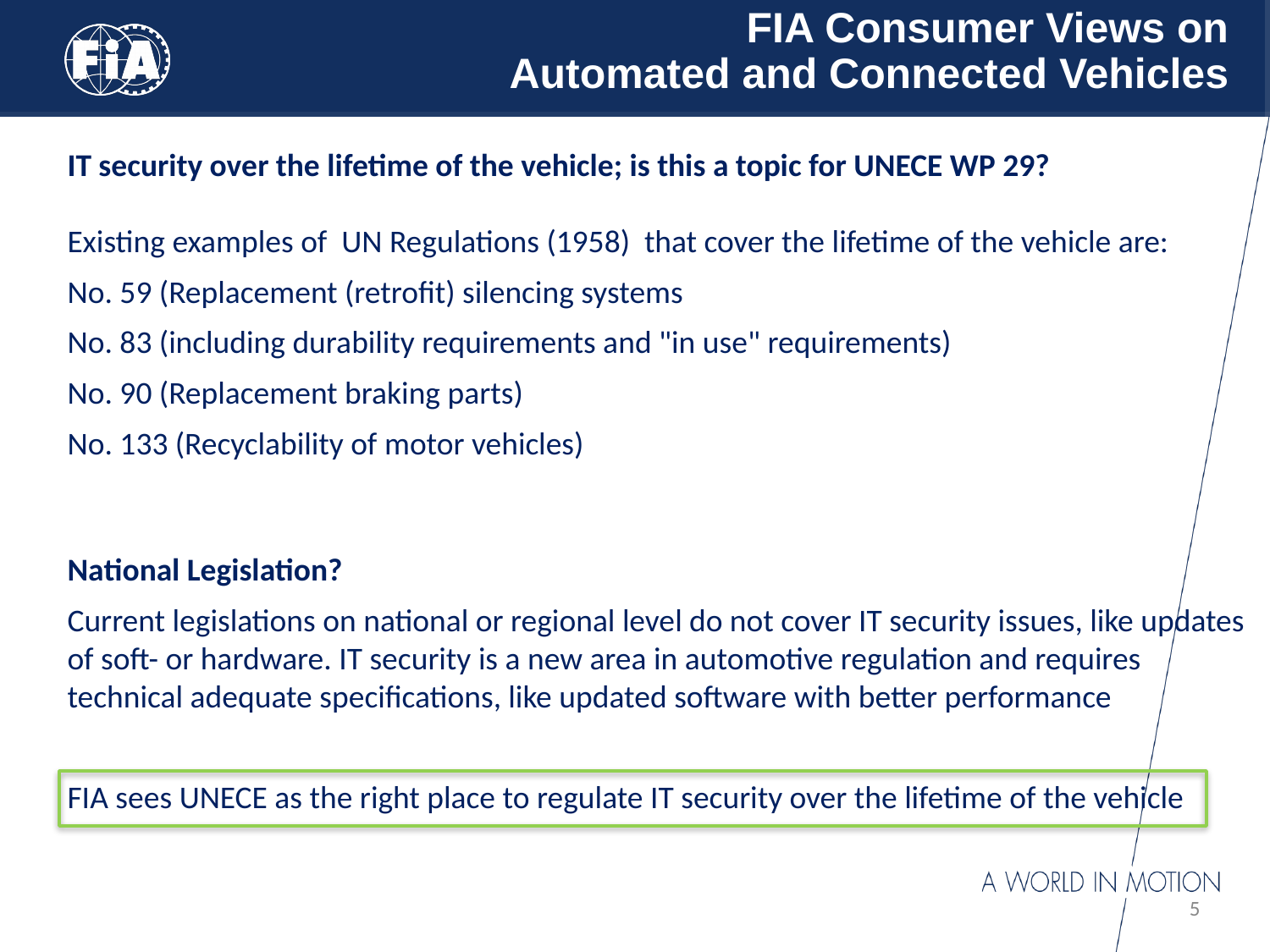

# FIA Consumer Views on Automated and Connected Vehicles
IT security over the lifetime of the vehicle; is this a topic for UNECE WP 29?
Existing examples of  UN Regulations (1958)  that cover the lifetime of the vehicle are:
No. 59 (Replacement (retrofit) silencing systems
No. 83 (including durability requirements and "in use" requirements)
No. 90 (Replacement braking parts)
No. 133 (Recyclability of motor vehicles)
National Legislation?
Current legislations on national or regional level do not cover IT security issues, like updates of soft- or hardware. IT security is a new area in automotive regulation and requires technical adequate specifications, like updated software with better performance

FIA sees UNECE as the right place to regulate IT security over the lifetime of the vehicle

5